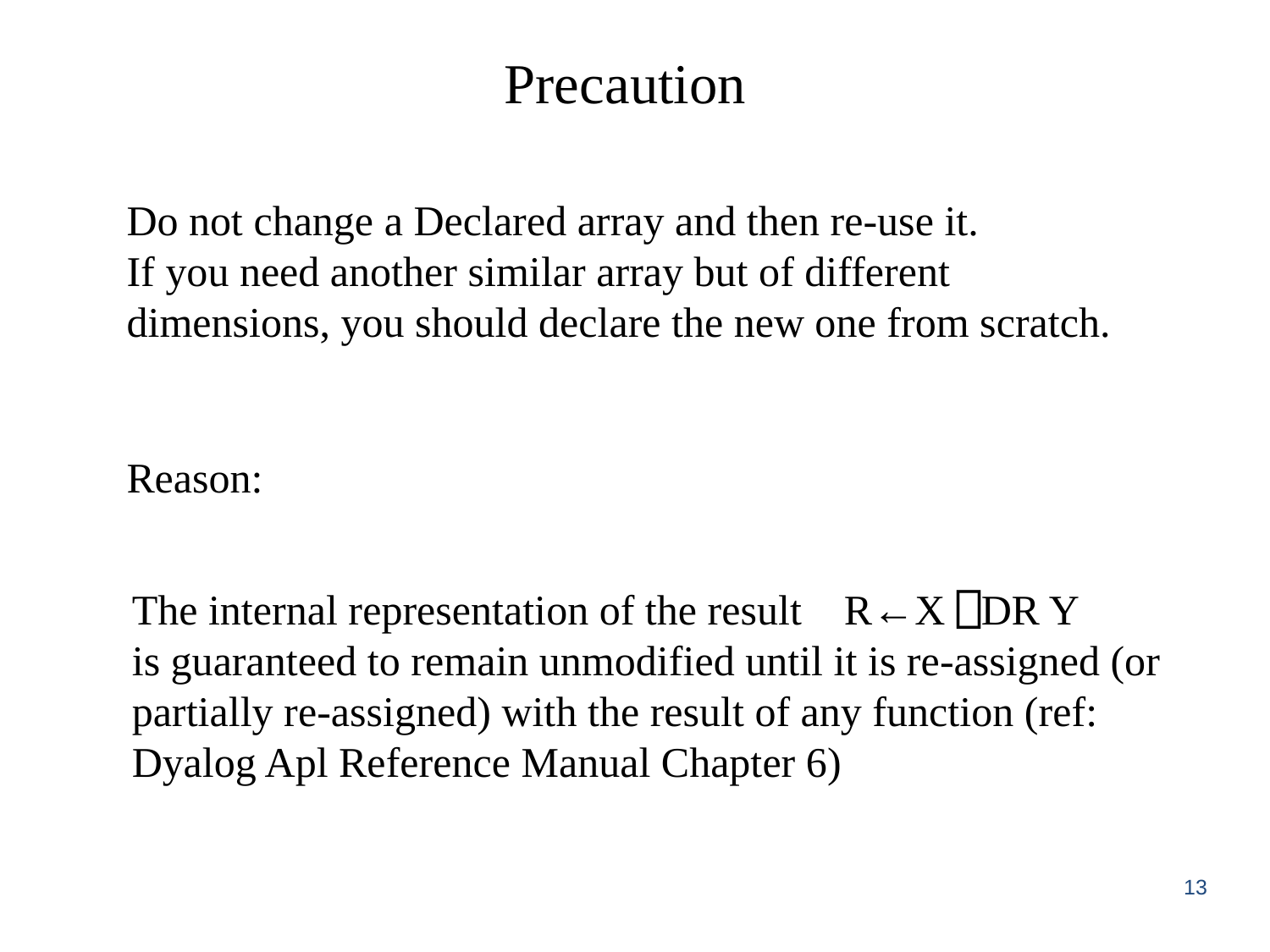

# Precaution
Do not change a Declared array and then re-use it.
If you need another similar array but of different dimensions, you should declare the new one from scratch.

Reason:

The internal representation of the result    R←X ⎕DR Y
is guaranteed to remain unmodified until it is re-assigned (or partially re-assigned) with the result of any function (ref: Dyalog Apl Reference Manual Chapter 6)

13